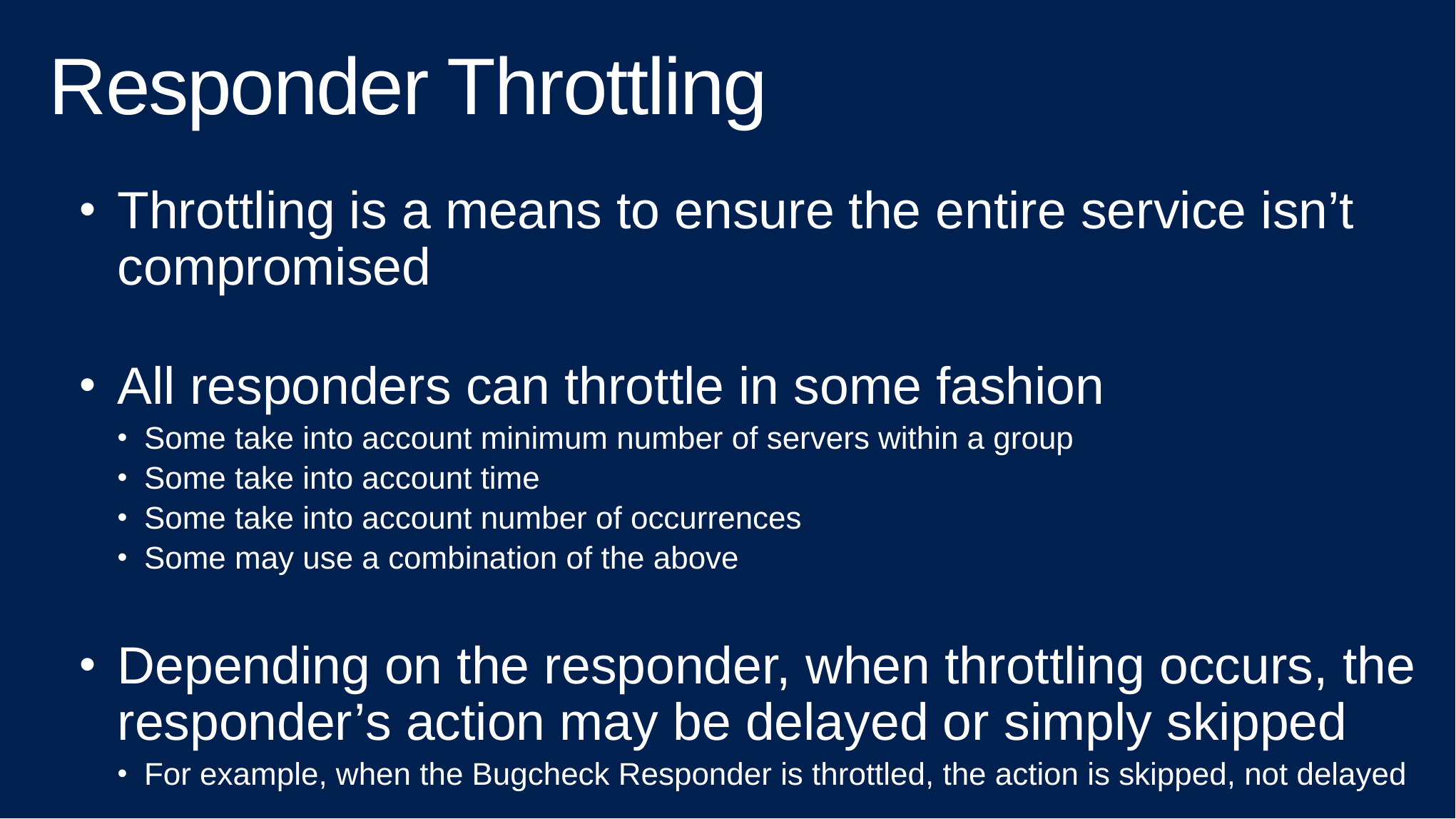

# Responder Throttling
Throttling is a means to ensure the entire service isn’t compromised

All responders can throttle in some fashion
Some take into account minimum number of servers within a group
Some take into account time
Some take into account number of occurrences
Some may use a combination of the above

Depending on the responder, when throttling occurs, the responder’s action may be delayed or simply skipped
For example, when the Bugcheck Responder is throttled, the action is skipped, not delayed